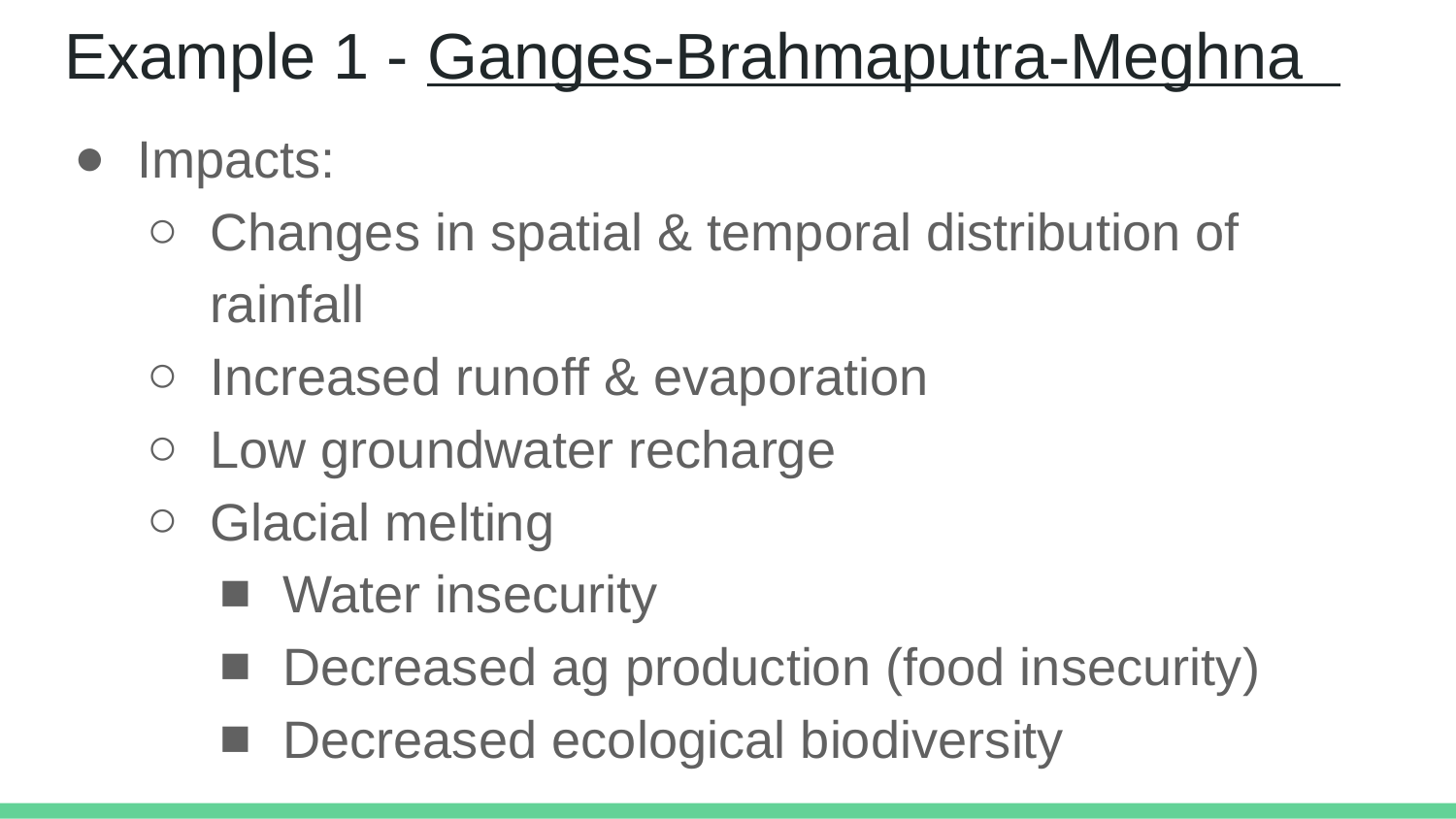

# Example 1 - Ganges-Brahmaputra-Meghna
Impacts:
Changes in spatial & temporal distribution of rainfall
Increased runoff & evaporation
Low groundwater recharge
Glacial melting
Water insecurity
Decreased ag production (food insecurity)
Decreased ecological biodiversity